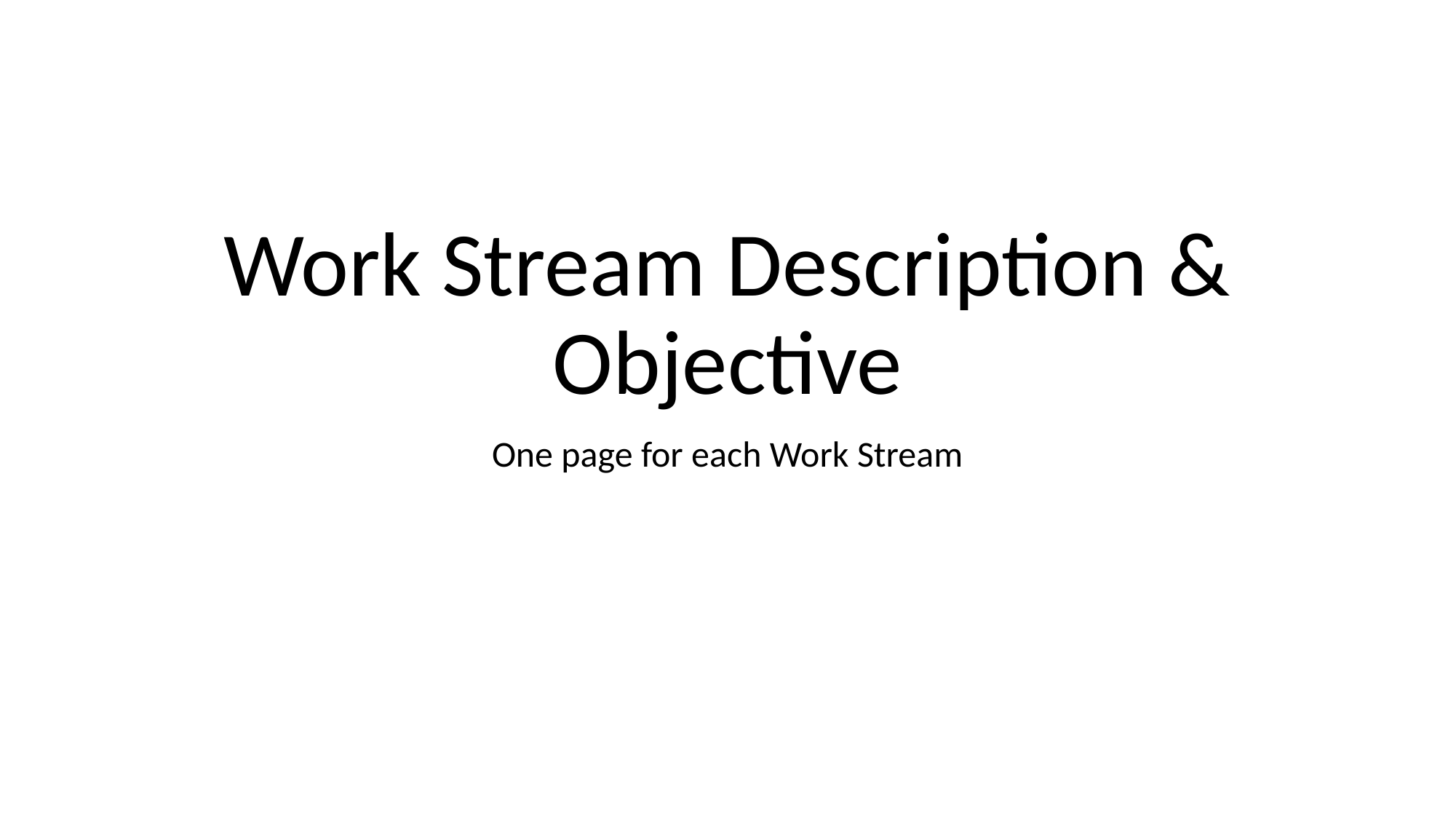

# Work Stream Description & Objective
One page for each Work Stream